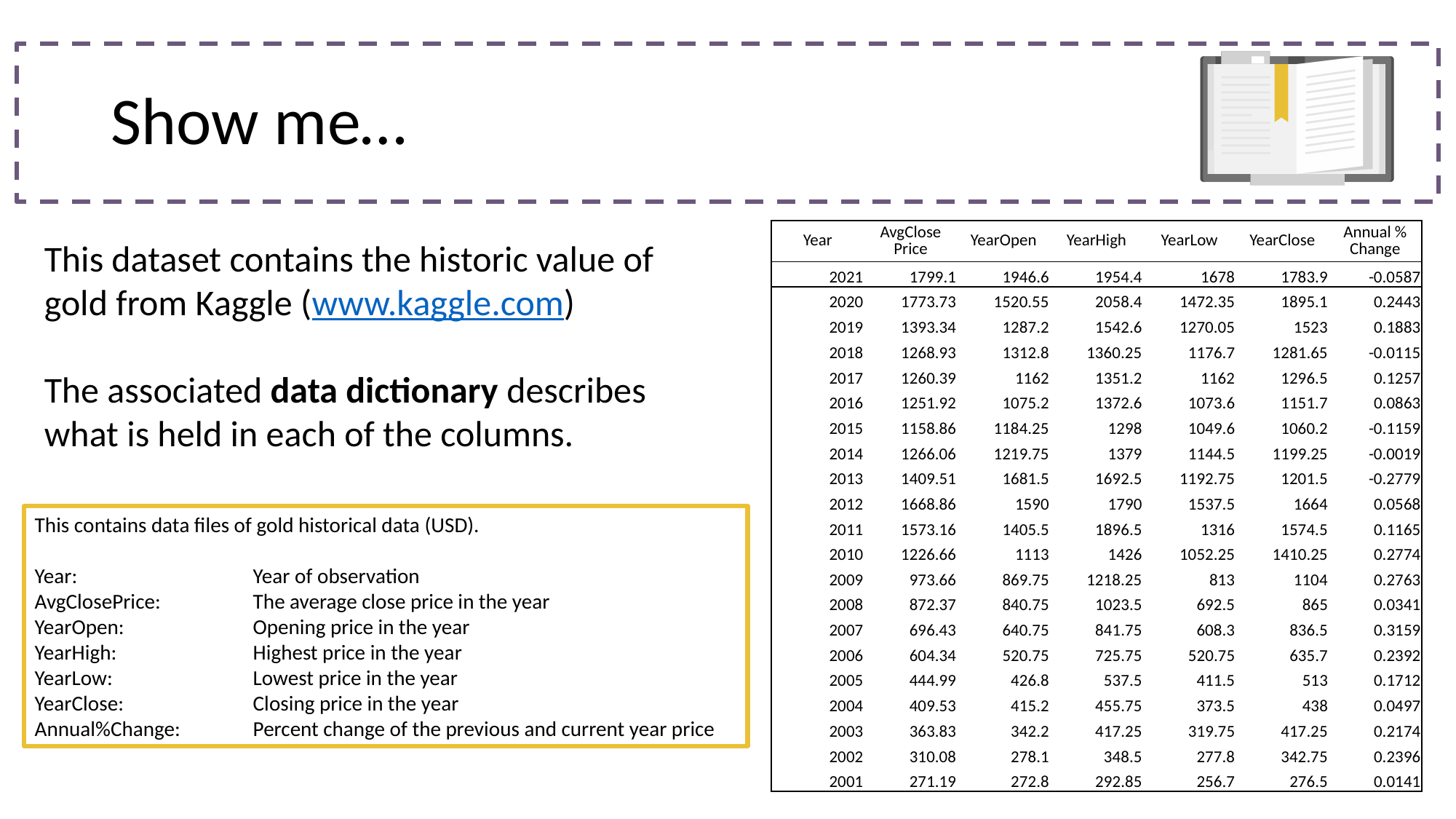

# Show me…
| Year | AvgClose Price | YearOpen | YearHigh | YearLow | YearClose | Annual % Change |
| --- | --- | --- | --- | --- | --- | --- |
| 2021 | 1799.1 | 1946.6 | 1954.4 | 1678 | 1783.9 | -0.0587 |
| 2020 | 1773.73 | 1520.55 | 2058.4 | 1472.35 | 1895.1 | 0.2443 |
| 2019 | 1393.34 | 1287.2 | 1542.6 | 1270.05 | 1523 | 0.1883 |
| 2018 | 1268.93 | 1312.8 | 1360.25 | 1176.7 | 1281.65 | -0.0115 |
| 2017 | 1260.39 | 1162 | 1351.2 | 1162 | 1296.5 | 0.1257 |
| 2016 | 1251.92 | 1075.2 | 1372.6 | 1073.6 | 1151.7 | 0.0863 |
| 2015 | 1158.86 | 1184.25 | 1298 | 1049.6 | 1060.2 | -0.1159 |
| 2014 | 1266.06 | 1219.75 | 1379 | 1144.5 | 1199.25 | -0.0019 |
| 2013 | 1409.51 | 1681.5 | 1692.5 | 1192.75 | 1201.5 | -0.2779 |
| 2012 | 1668.86 | 1590 | 1790 | 1537.5 | 1664 | 0.0568 |
| 2011 | 1573.16 | 1405.5 | 1896.5 | 1316 | 1574.5 | 0.1165 |
| 2010 | 1226.66 | 1113 | 1426 | 1052.25 | 1410.25 | 0.2774 |
| 2009 | 973.66 | 869.75 | 1218.25 | 813 | 1104 | 0.2763 |
| 2008 | 872.37 | 840.75 | 1023.5 | 692.5 | 865 | 0.0341 |
| 2007 | 696.43 | 640.75 | 841.75 | 608.3 | 836.5 | 0.3159 |
| 2006 | 604.34 | 520.75 | 725.75 | 520.75 | 635.7 | 0.2392 |
| 2005 | 444.99 | 426.8 | 537.5 | 411.5 | 513 | 0.1712 |
| 2004 | 409.53 | 415.2 | 455.75 | 373.5 | 438 | 0.0497 |
| 2003 | 363.83 | 342.2 | 417.25 | 319.75 | 417.25 | 0.2174 |
| 2002 | 310.08 | 278.1 | 348.5 | 277.8 | 342.75 | 0.2396 |
| 2001 | 271.19 | 272.8 | 292.85 | 256.7 | 276.5 | 0.0141 |
This dataset contains the historic value of gold from Kaggle (www.kaggle.com)

The associated data dictionary describes what is held in each of the columns.
This contains data files of gold historical data (USD).

Year: 		Year of observation
AvgClosePrice: 	The average close price in the year
YearOpen: 		Opening price in the year
YearHigh: 		Highest price in the year
YearLow: 		Lowest price in the year
YearClose: 		Closing price in the year
Annual%Change:	Percent change of the previous and current year price